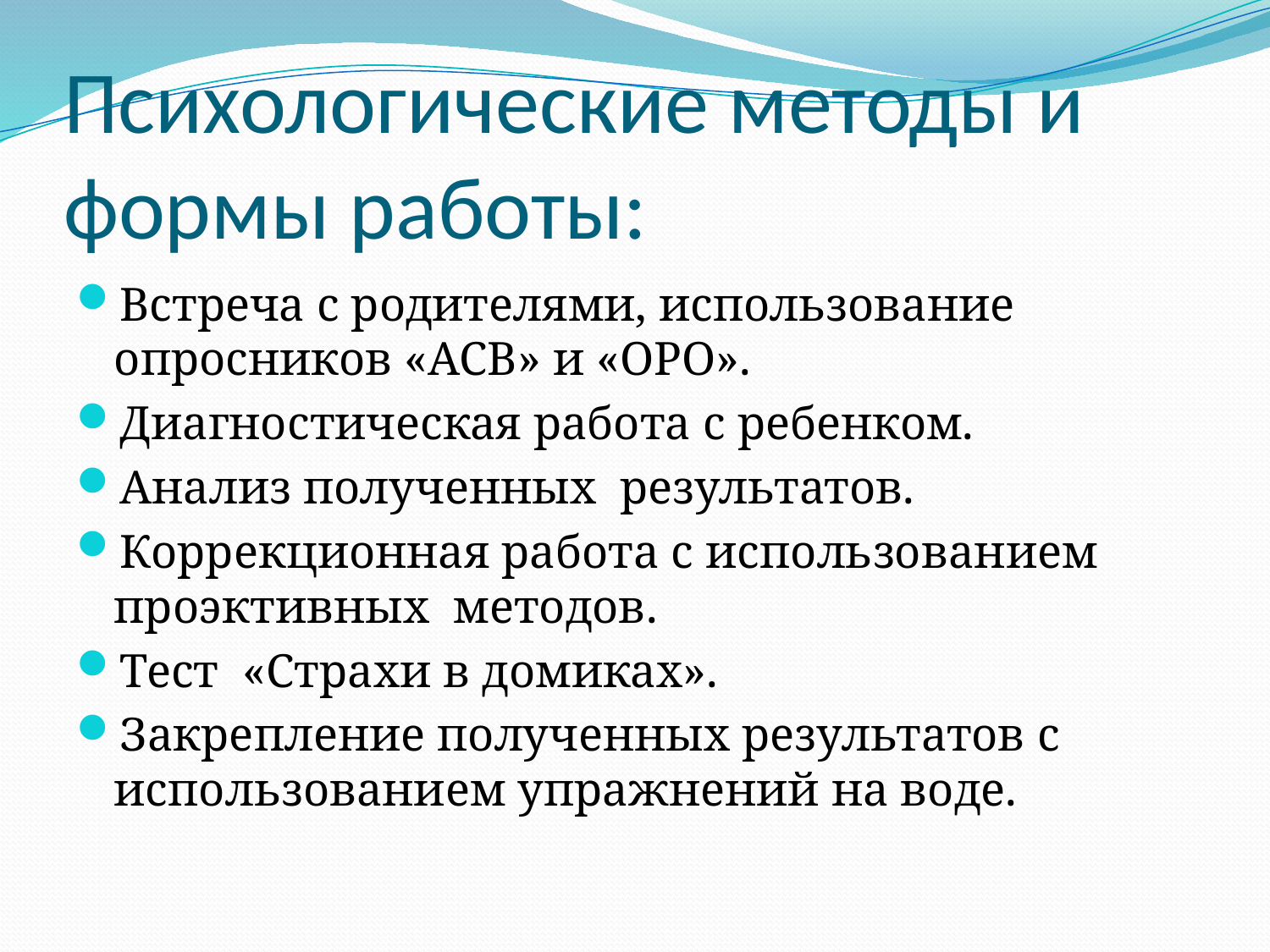

# Психологические методы и формы работы:
Встреча с родителями, использование  опросников «АСВ» и «ОРО».
Диагностическая работа с ребенком.
Анализ полученных  результатов.
Коррекционная работа с использованием проэктивных  методов.
Тест  «Страхи в домиках».
Закрепление полученных результатов с использованием упражнений на воде.